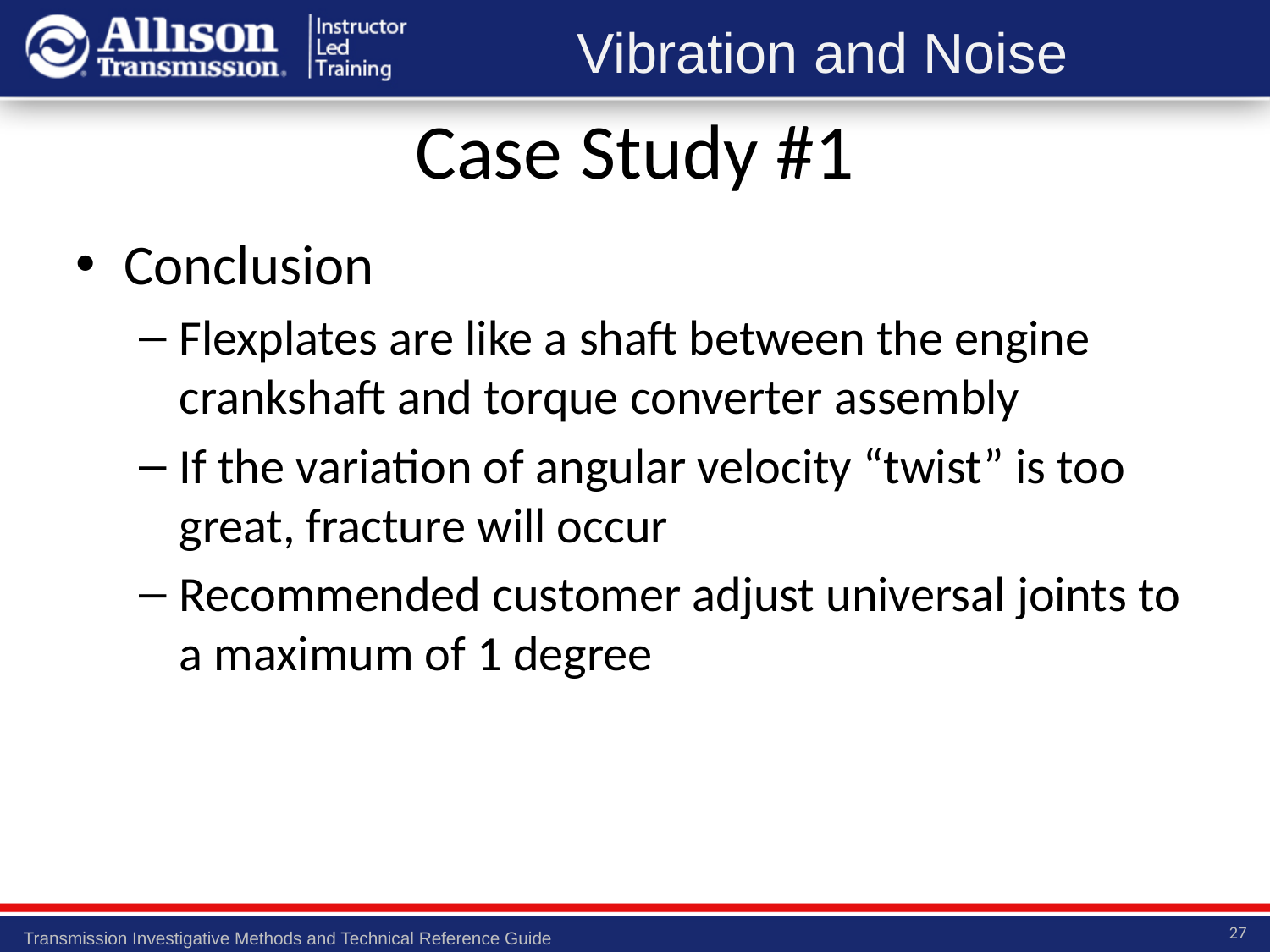

Case Study #1
Conclusion
Flexplates are like a shaft between the engine crankshaft and torque converter assembly
If the variation of angular velocity “twist” is too great, fracture will occur
Recommended customer adjust universal joints to a maximum of 1 degree

27